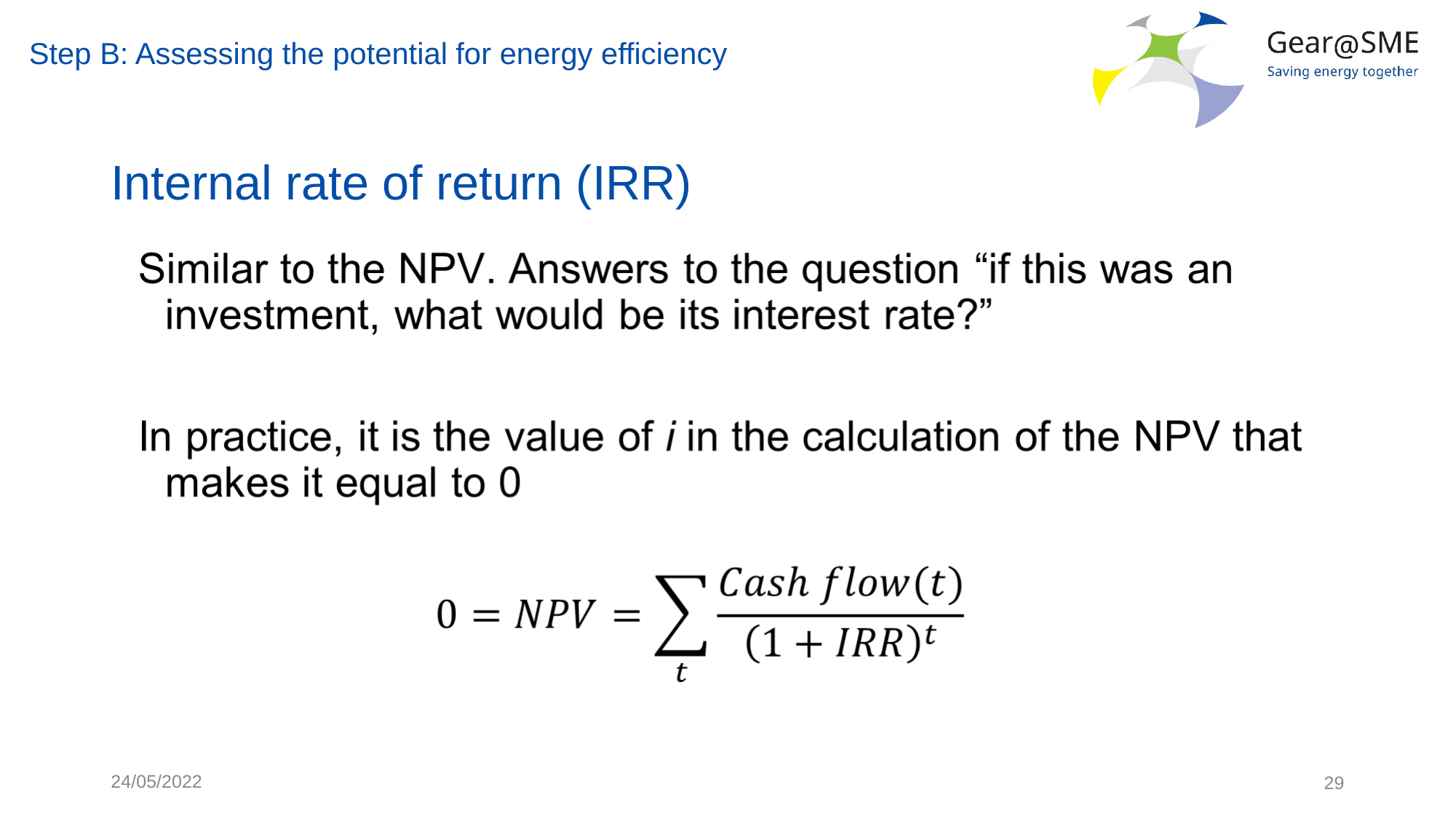

Step B: Assessing the potential for energy efficiency
# Internal rate of return (IRR)

24/05/2022
29